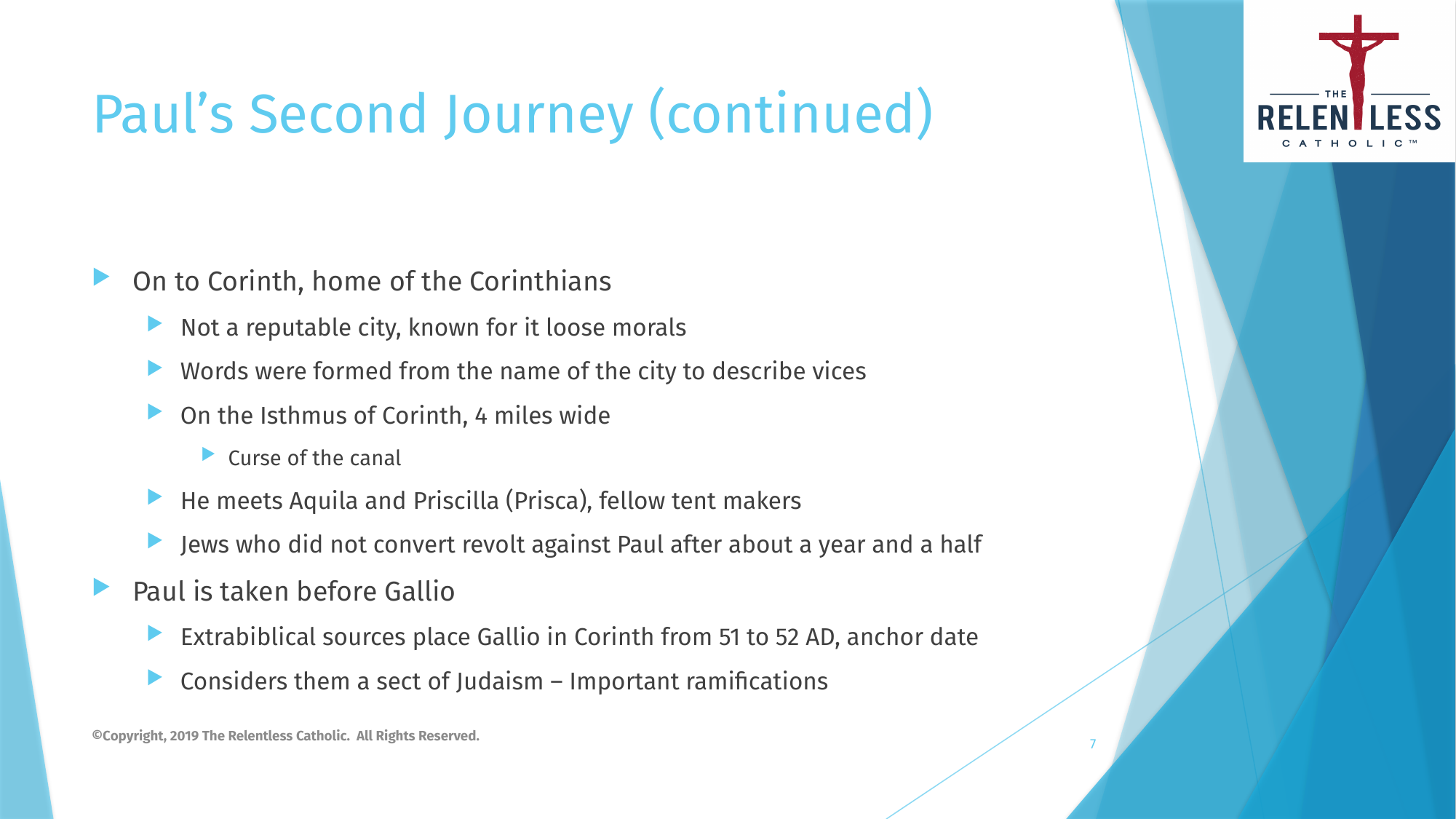

# Paul’s Second Journey (continued)
On to Corinth, home of the Corinthians
Not a reputable city, known for it loose morals
Words were formed from the name of the city to describe vices
On the Isthmus of Corinth, 4 miles wide
Curse of the canal
He meets Aquila and Priscilla (Prisca), fellow tent makers
Jews who did not convert revolt against Paul after about a year and a half
Paul is taken before Gallio
Extrabiblical sources place Gallio in Corinth from 51 to 52 AD, anchor date
Considers them a sect of Judaism – Important ramifications
©Copyright, 2019 The Relentless Catholic.  All Rights Reserved.

7